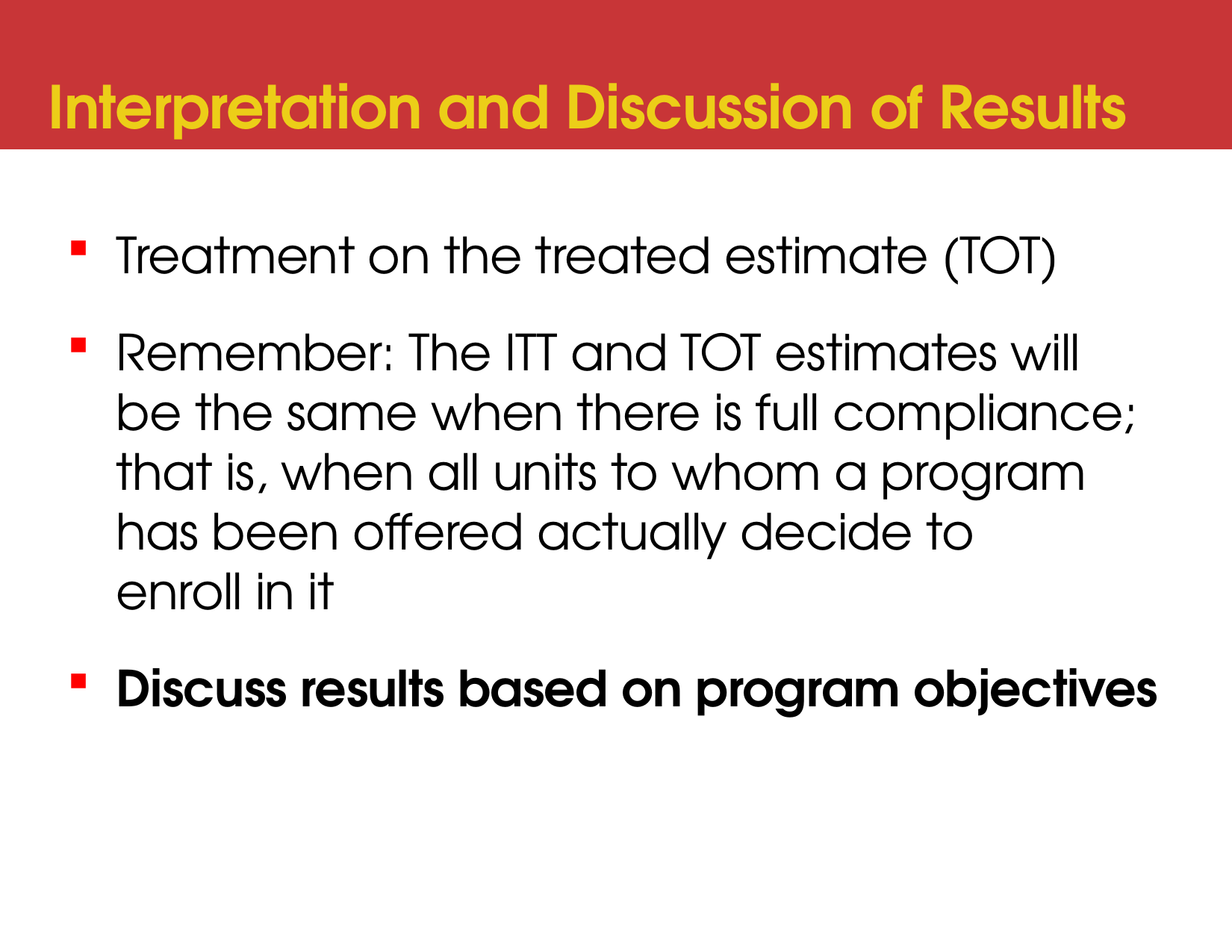

#
Interpretation and Discussion of Results
Treatment on the treated estimate (TOT)
Remember: The ITT and TOT estimates will
be the same when there is full compliance; that is, when all units to whom a program has been offered actually decide to
enroll in it
Discuss results based on program objectives